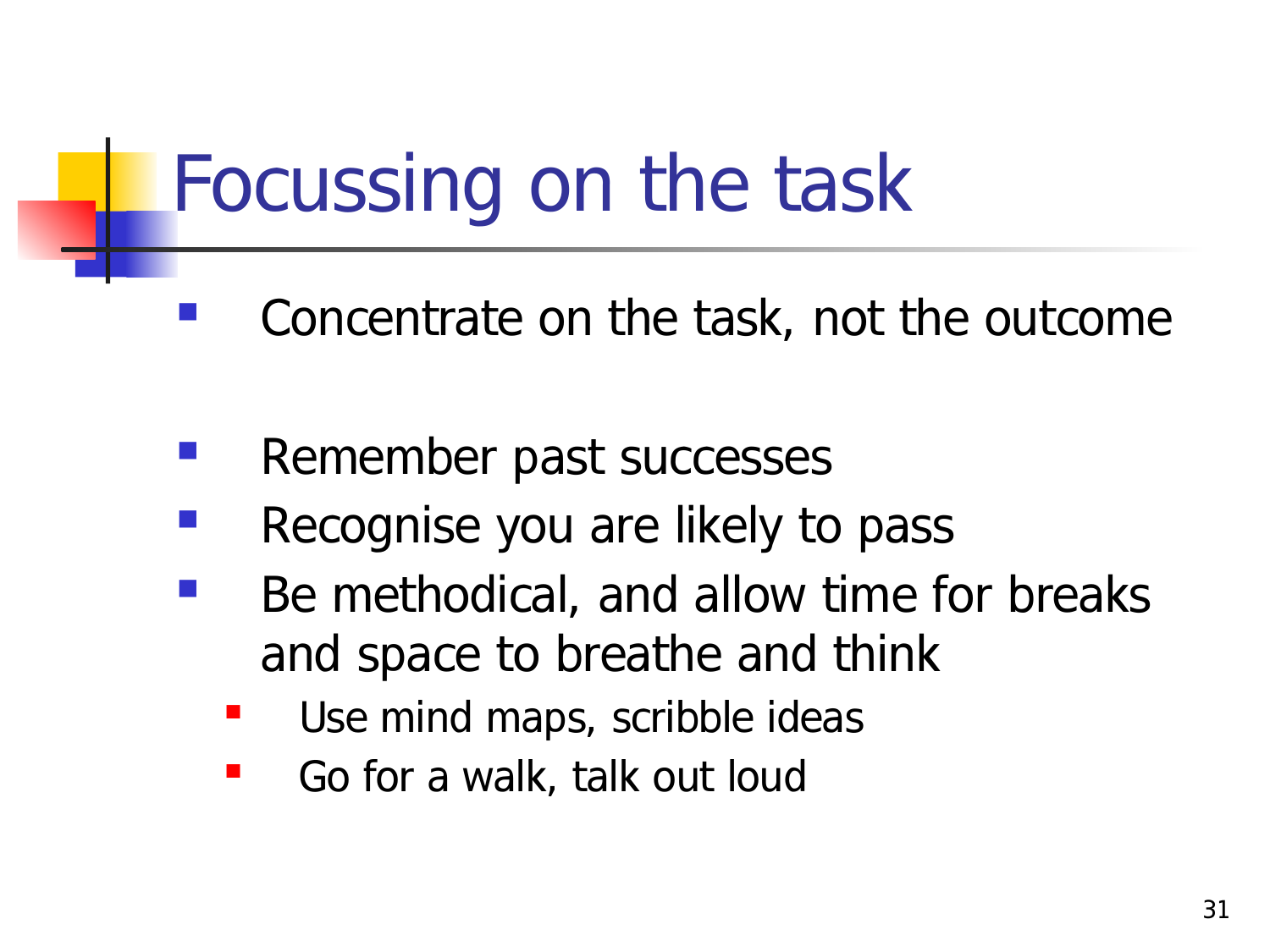

# Focussing on the task
Concentrate on the task, not the outcome

Remember past successes
Recognise you are likely to pass
Be methodical, and allow time for breaks and space to breathe and think
Use mind maps, scribble ideas
Go for a walk, talk out loud

31